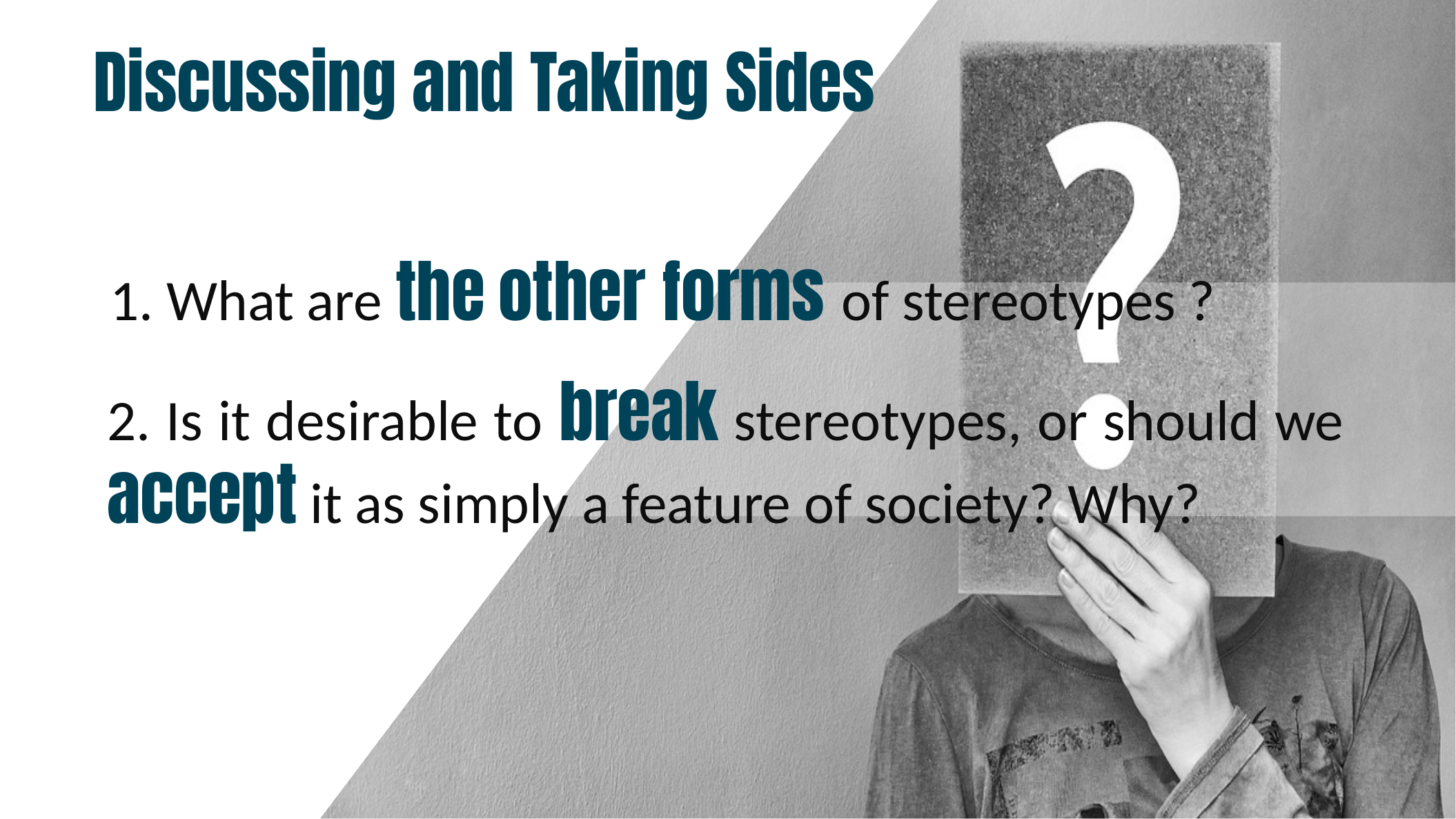

Discussing and Taking Sides
1. What are the other forms of stereotypes ?

2. Is it desirable to break stereotypes, or should we accept it as simply a feature of society? Why?